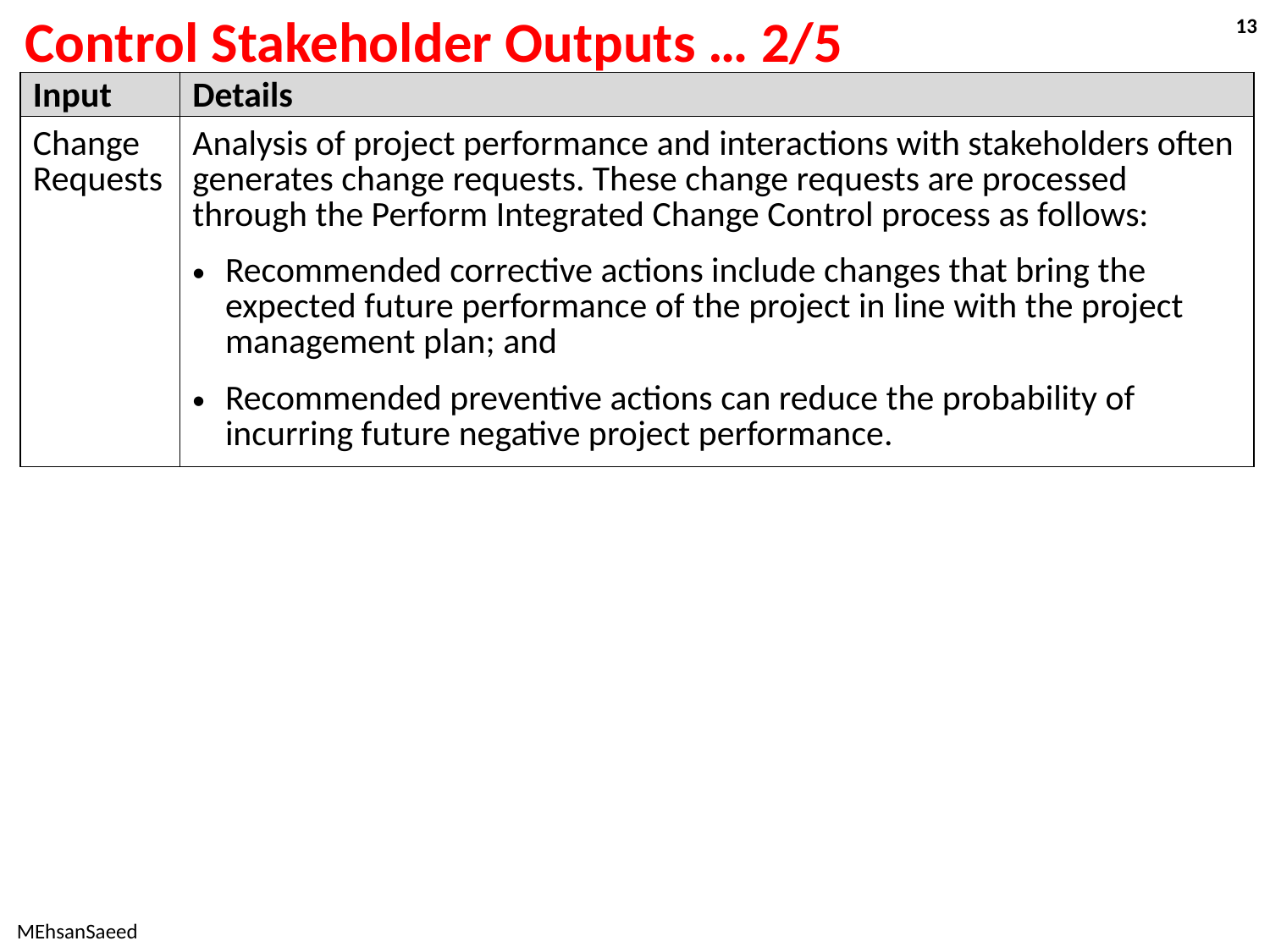

# Control Stakeholder Outputs … 2/5
13
| Input | Details |
| --- | --- |
| Change Requests | Analysis of project performance and interactions with stakeholders often generates change requests. These change requests are processed through the Perform Integrated Change Control process as follows: Recommended corrective actions include changes that bring the expected future performance of the project in line with the project management plan; and Recommended preventive actions can reduce the probability of incurring future negative project performance. |
MEhsanSaeed